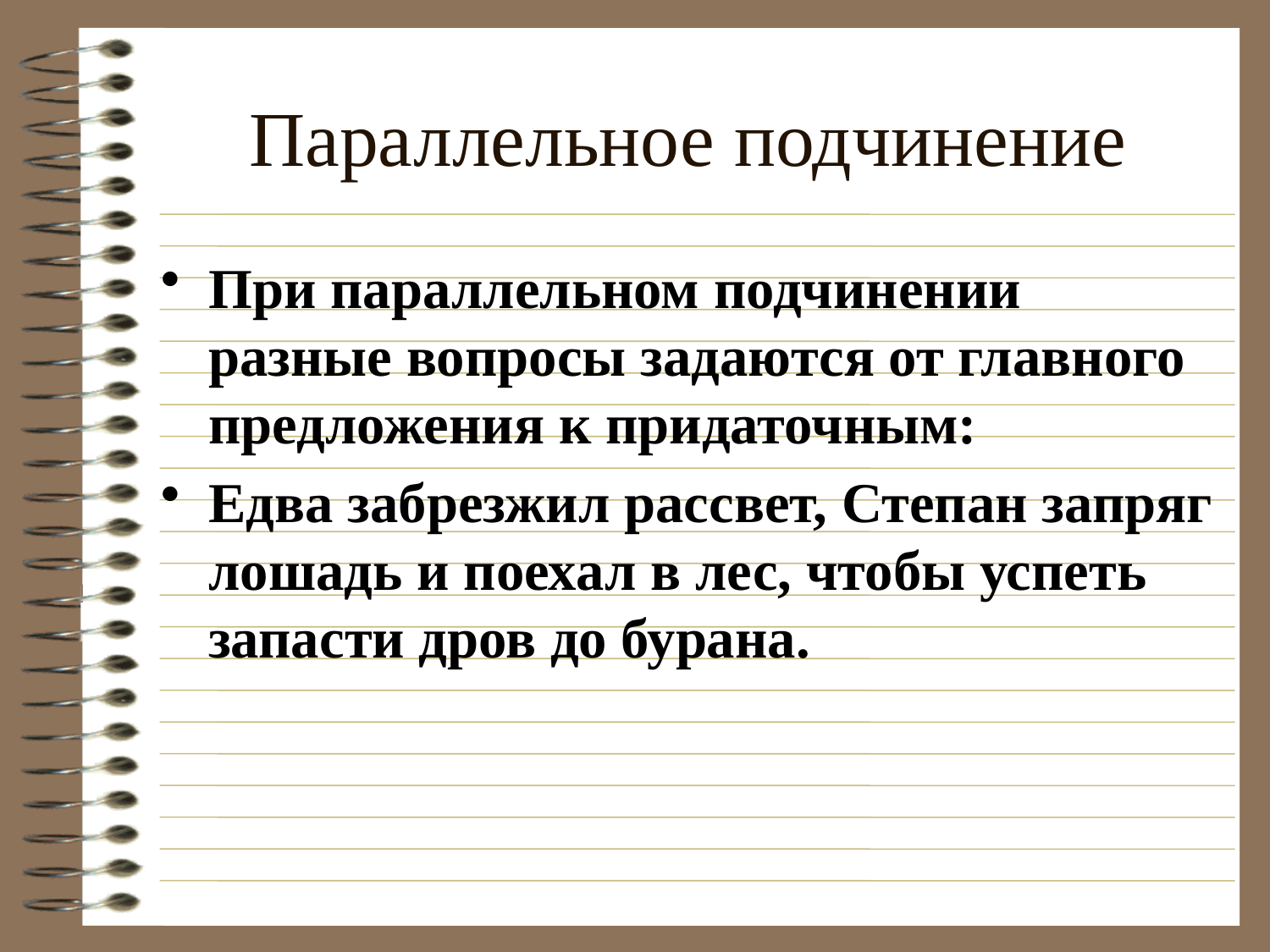

# Параллельное подчинение
При параллельном подчинении разные вопросы задаются от главного предложения к придаточным:
Едва забрезжил рассвет, Степан запряг лошадь и поехал в лес, чтобы успеть запасти дров до бурана.